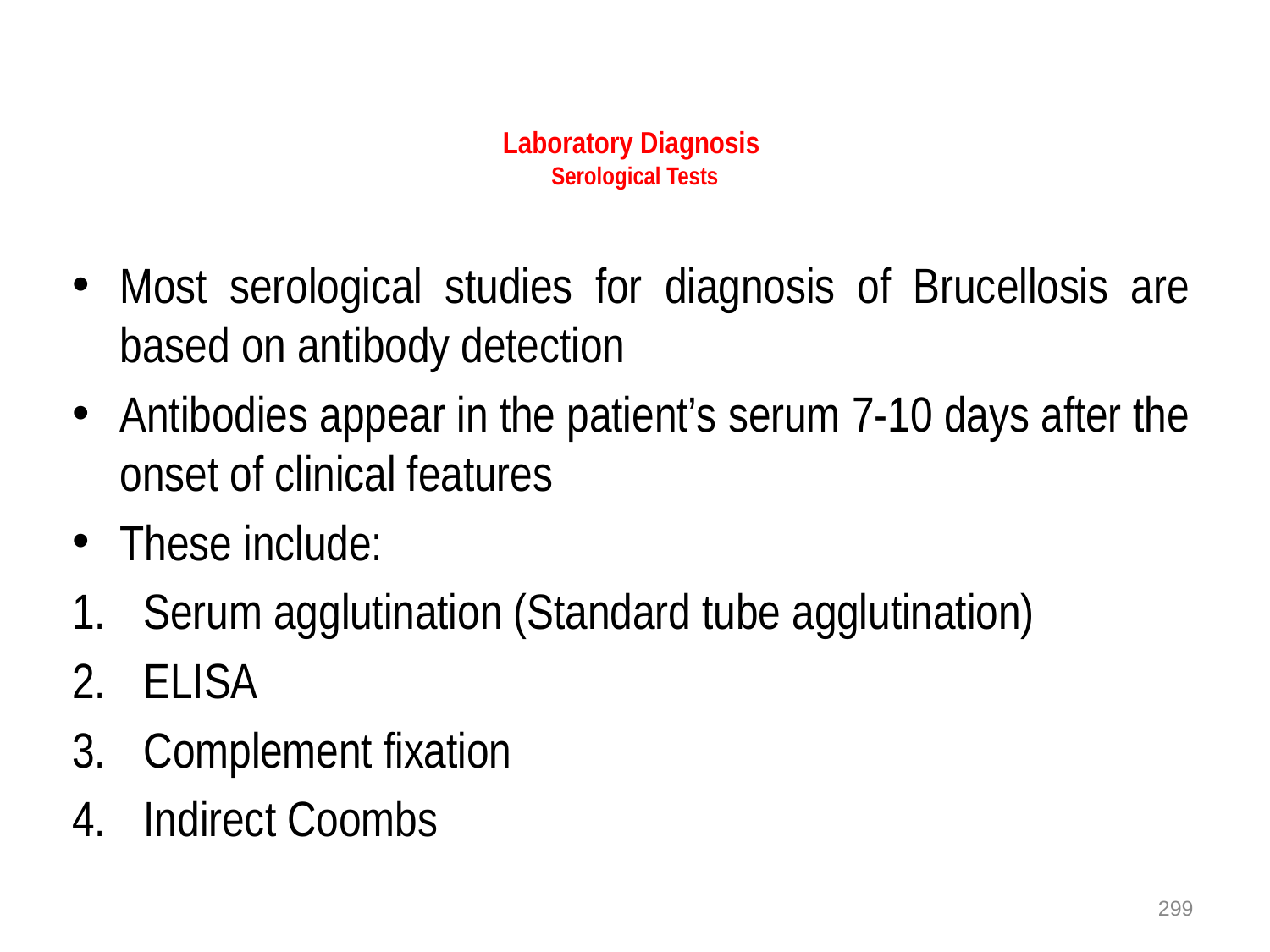

# Laboratory Diagnosis Serological Tests
Most serological studies for diagnosis of Brucellosis are based on antibody detection
Antibodies appear in the patient’s serum 7-10 days after the onset of clinical features
These include:
Serum agglutination (Standard tube agglutination)
ELISA
Complement fixation
Indirect Coombs

299